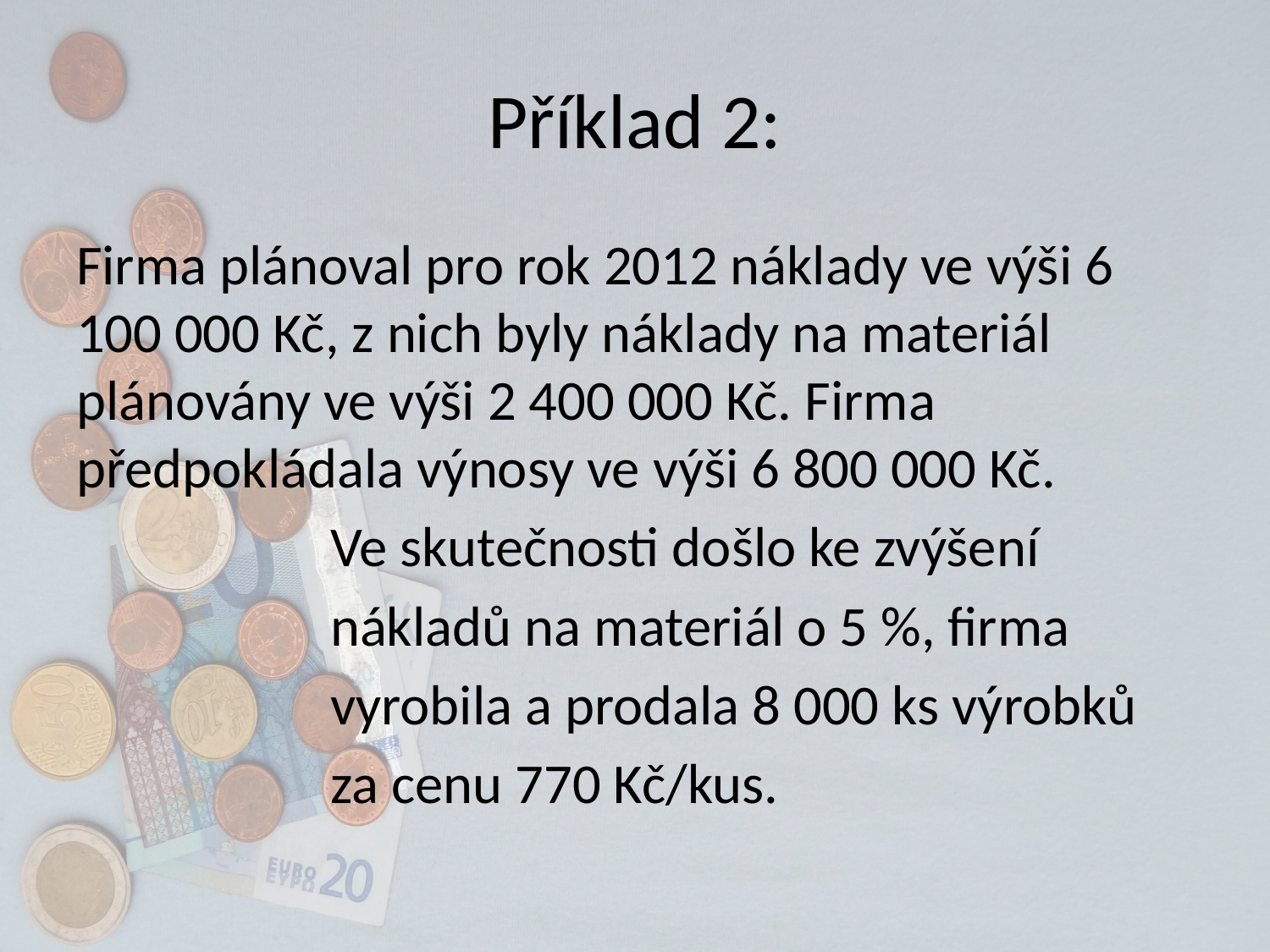

# Příklad 2:
Firma plánoval pro rok 2012 náklady ve výši 6 100 000 Kč, z nich byly náklady na materiál plánovány ve výši 2 400 000 Kč. Firma předpokládala výnosy ve výši 6 800 000 Kč.
		Ve skutečnosti došlo ke zvýšení
		nákladů na materiál o 5 %, firma
		vyrobila a prodala 8 000 ks výrobků
		za cenu 770 Kč/kus.